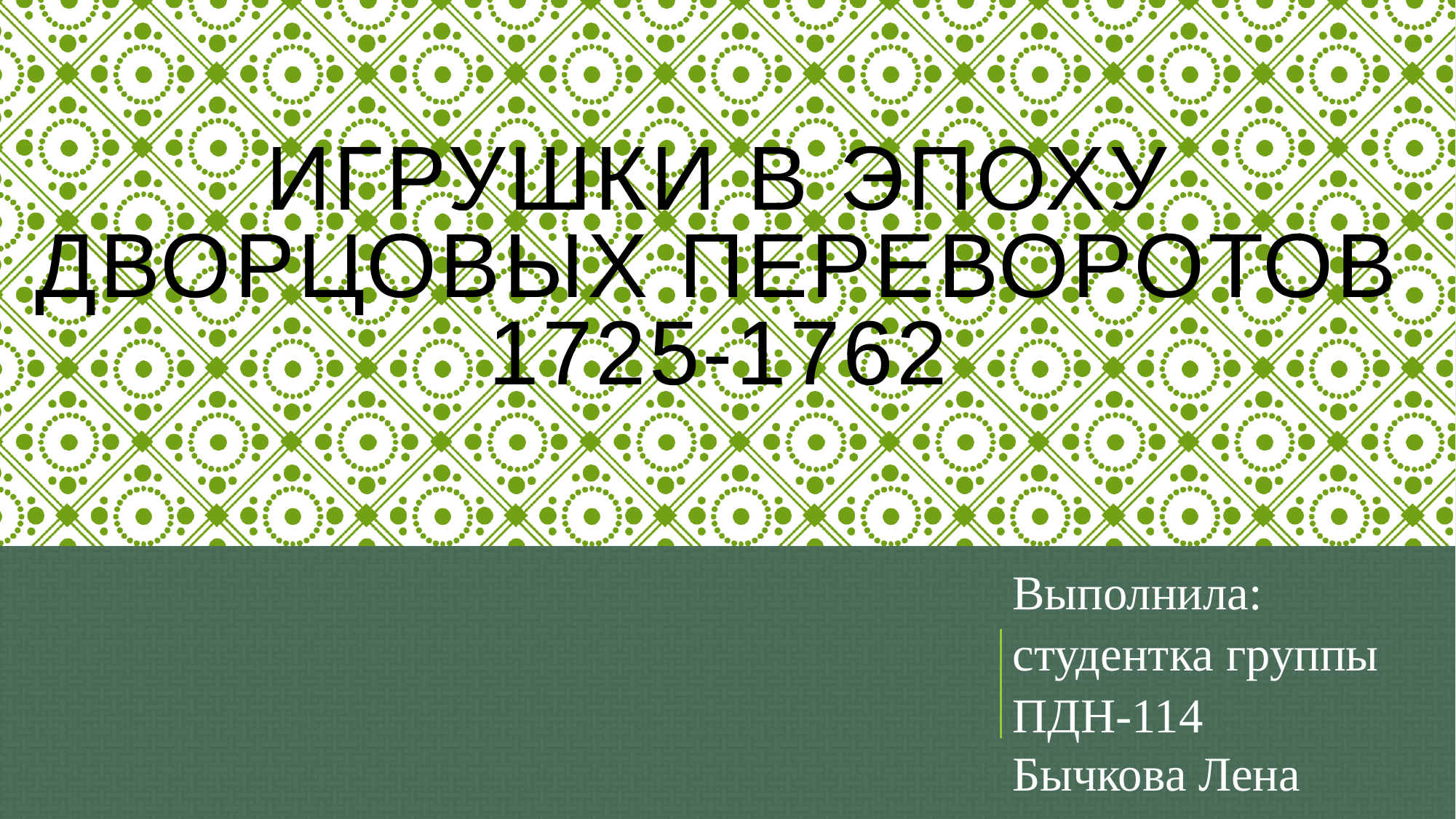

# Игрушки в эпоху дворцовых переворотов 1725-1762
Выполнила:
студентка группы
ПДН-114
Бычкова Лена